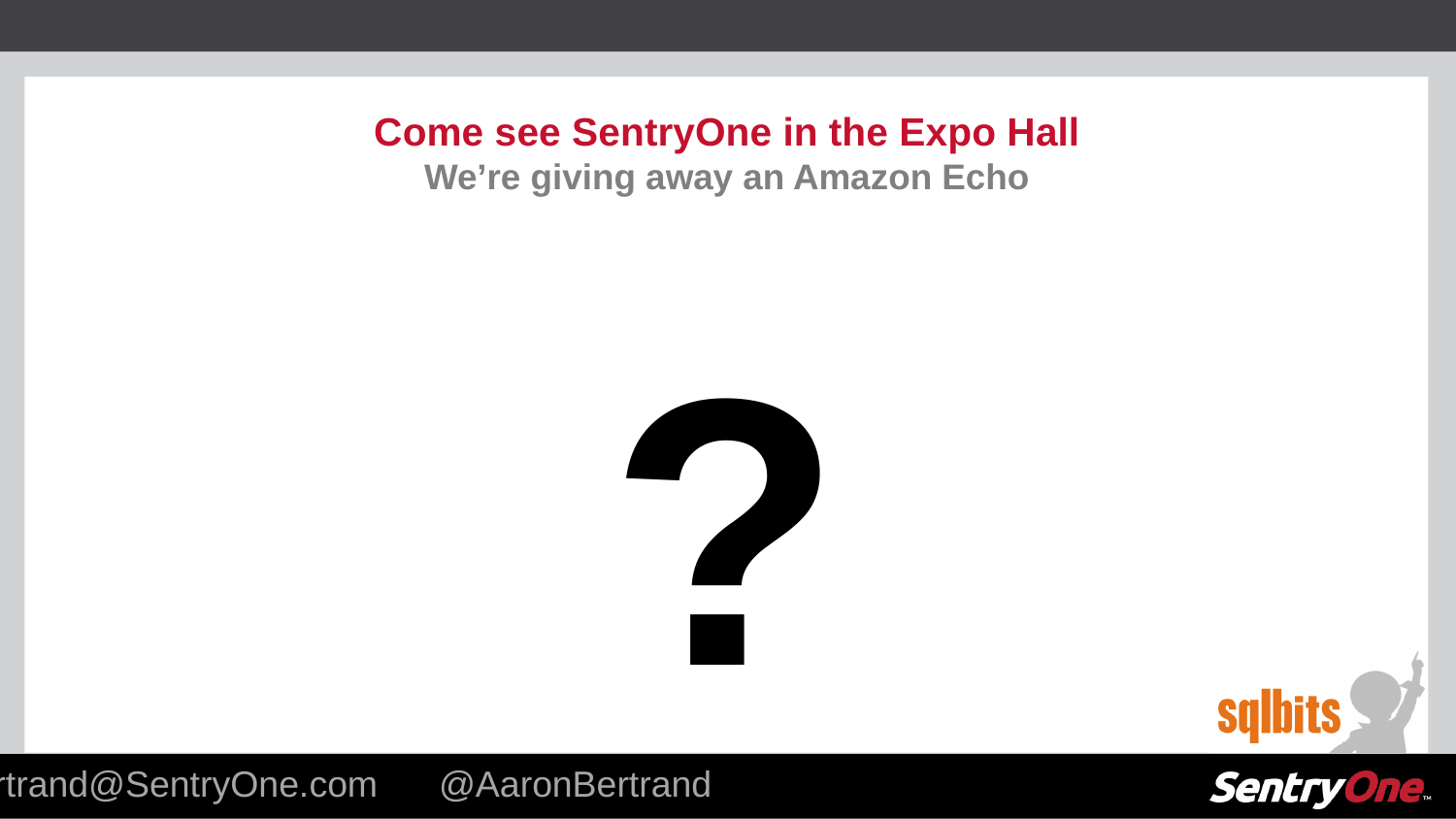

# Come see SentryOne in the Expo Hall We’re giving away an Amazon Echo
?